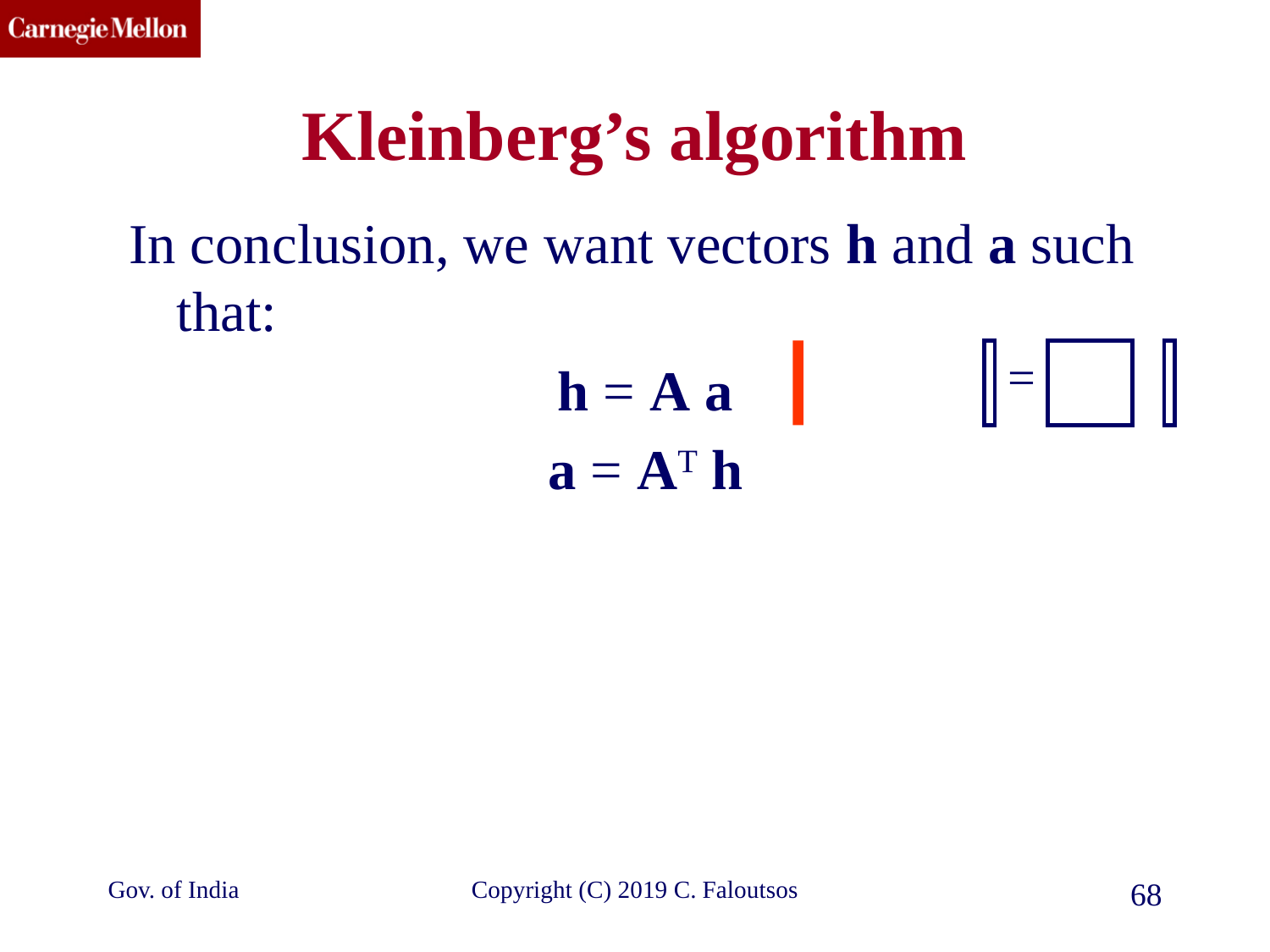

# Kleinberg’s algorithm
In conclusion, we want vectors h and a such that:
h = A a
a = AT h
=

Gov. of India
Copyright (C) 2019 C. Faloutsos
68